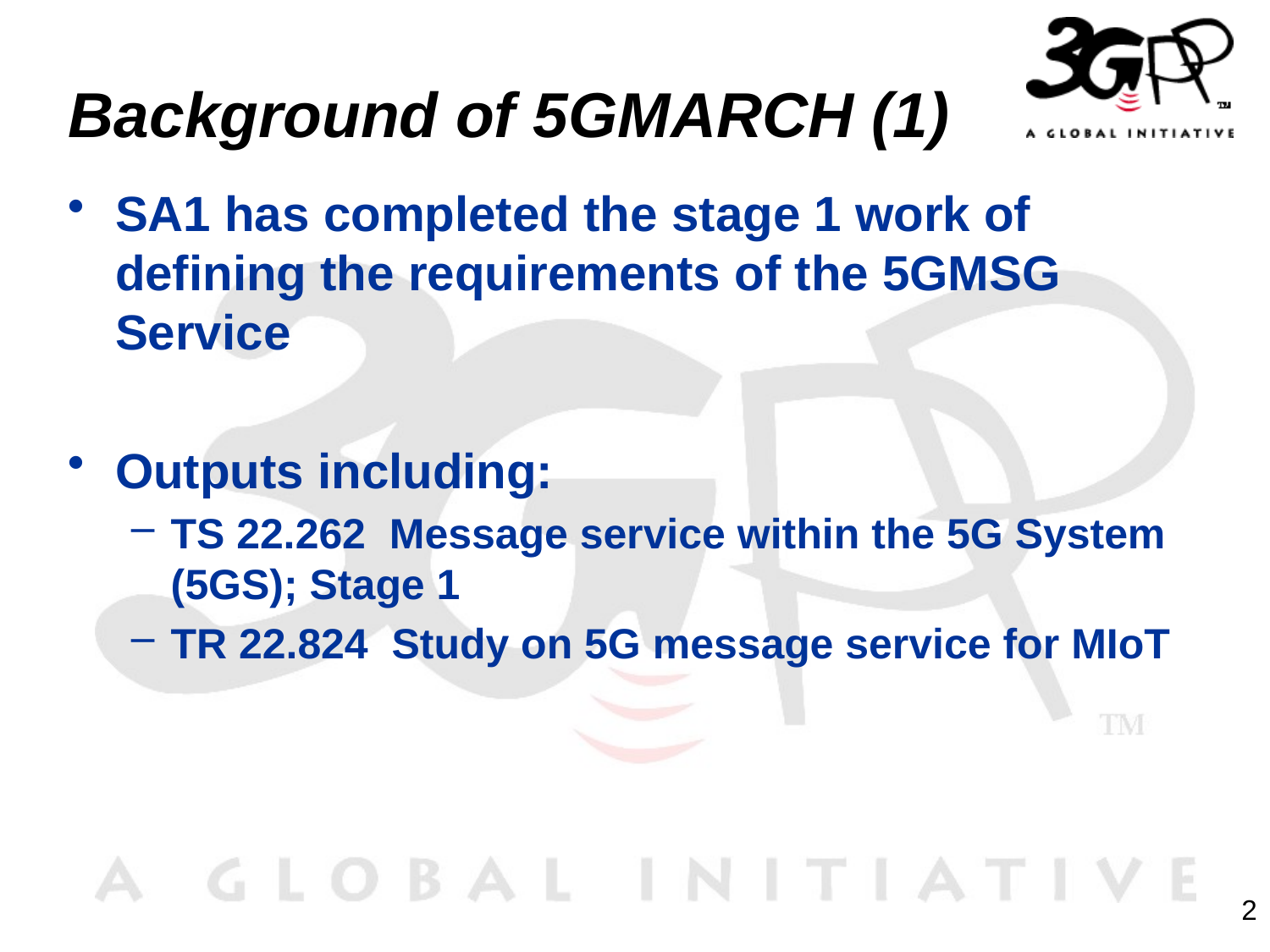

# Background of 5GMARCH (1)
SA1 has completed the stage 1 work of defining the requirements of the 5GMSG Service

Outputs including:
TS 22.262  Message service within the 5G System (5GS); Stage 1
TR 22.824  Study on 5G message service for MIoT
2